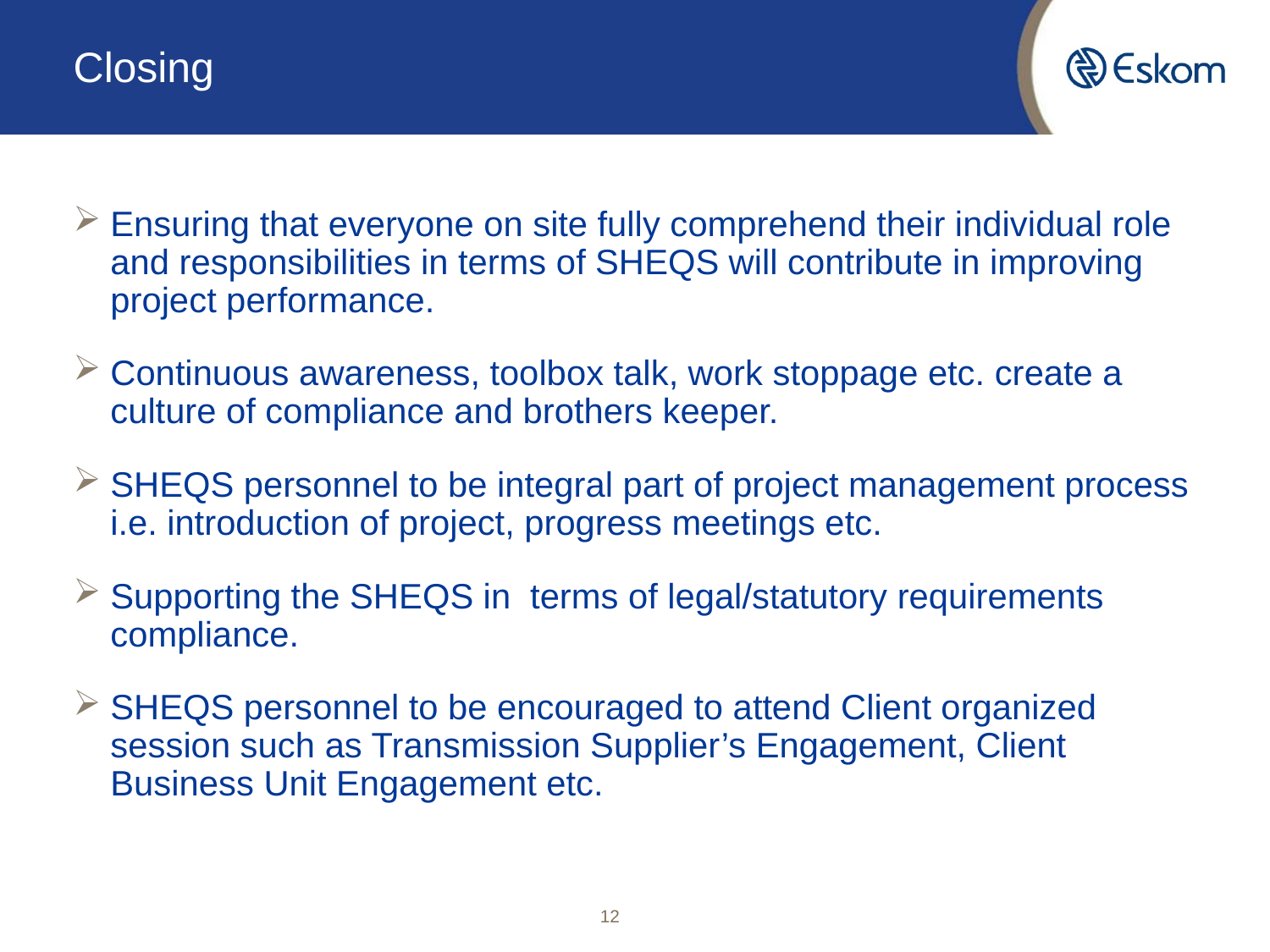

# Closing
Ensuring that everyone on site fully comprehend their individual role and responsibilities in terms of SHEQS will contribute in improving project performance.
Continuous awareness, toolbox talk, work stoppage etc. create a culture of compliance and brothers keeper.
SHEQS personnel to be integral part of project management process i.e. introduction of project, progress meetings etc.
Supporting the SHEQS in  terms of legal/statutory requirements compliance.
SHEQS personnel to be encouraged to attend Client organized session such as Transmission Supplier’s Engagement, Client Business Unit Engagement etc.
12